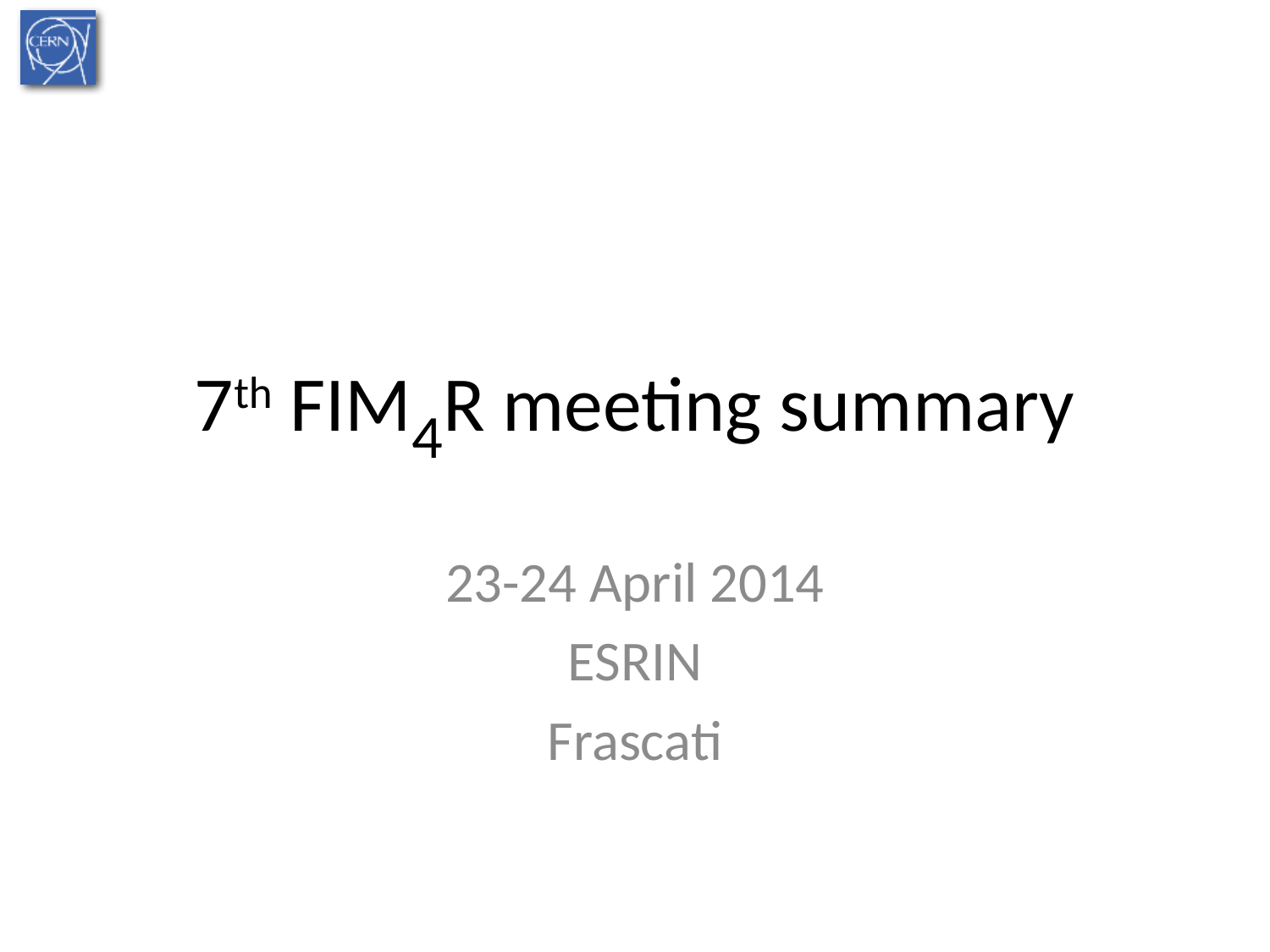

# 7th FIM4R meeting summary
23-24 April 2014
ESRIN
Frascati